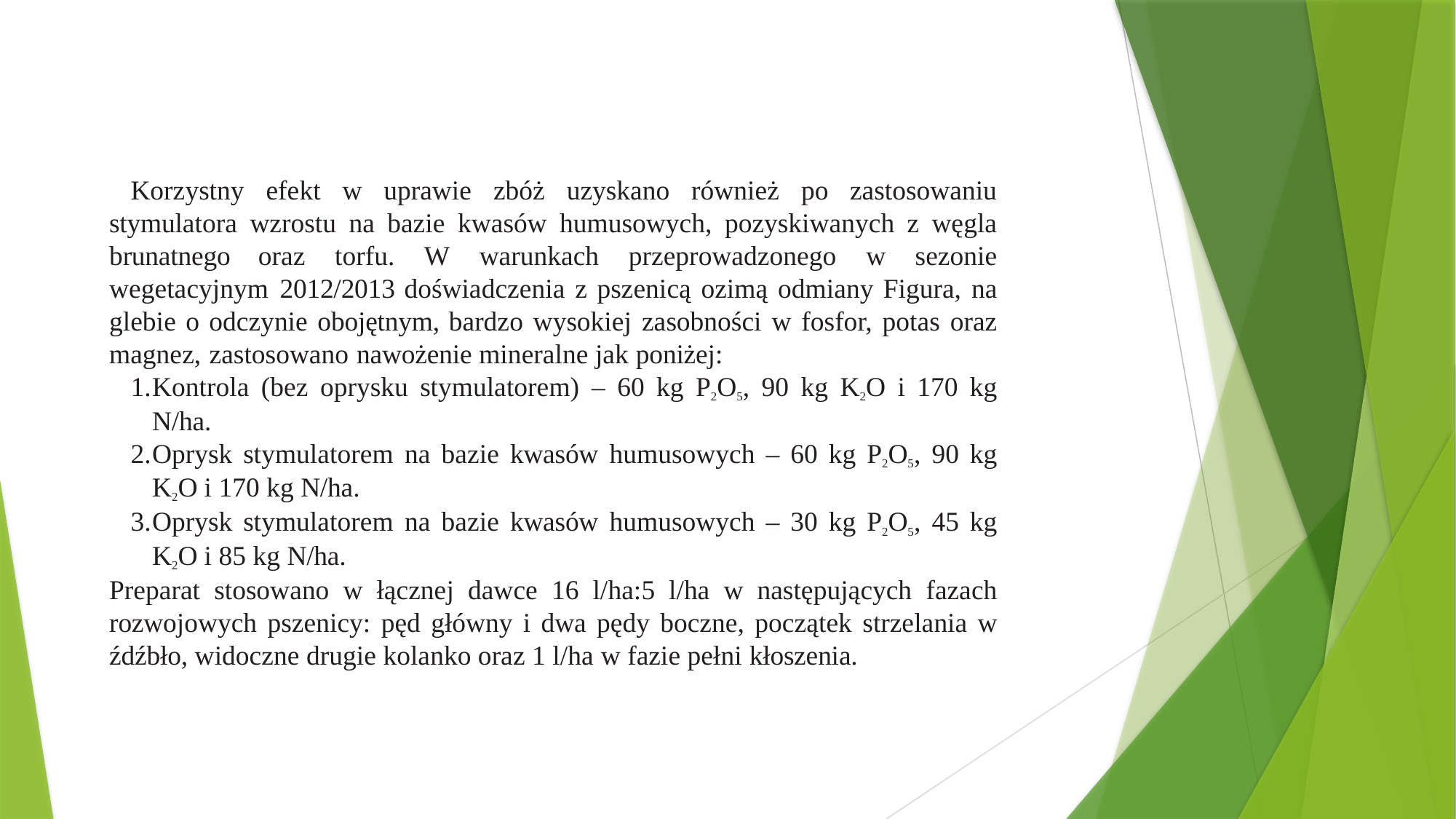

Korzystny efekt w uprawie zbóż uzyskano również po zastosowaniu stymulatora wzrostu na bazie kwasów humusowych, pozyskiwanych z węgla brunatnego oraz torfu. W warunkach przeprowadzonego w sezonie wegetacyjnym 2012/2013 doświadczenia z pszenicą ozimą odmiany Figura, na glebie o odczynie obojętnym, bardzo wysokiej zasobności w fosfor, potas oraz magnez, zastosowano nawożenie mineralne jak poniżej:
Kontrola (bez oprysku stymulatorem) – 60 kg P2O5, 90 kg K2O i 170 kg N/ha.
Oprysk stymulatorem na bazie kwasów humusowych – 60 kg P2O5, 90 kg K2O i 170 kg N/ha.
Oprysk stymulatorem na bazie kwasów humusowych – 30 kg P2O5, 45 kg K2O i 85 kg N/ha.
Preparat stosowano w łącznej dawce 16 l/ha:5 l/ha w następujących fazach rozwojowych pszenicy: pęd główny i dwa pędy boczne, początek strzelania w źdźbło, widoczne drugie kolanko oraz 1 l/ha w fazie pełni kłoszenia.